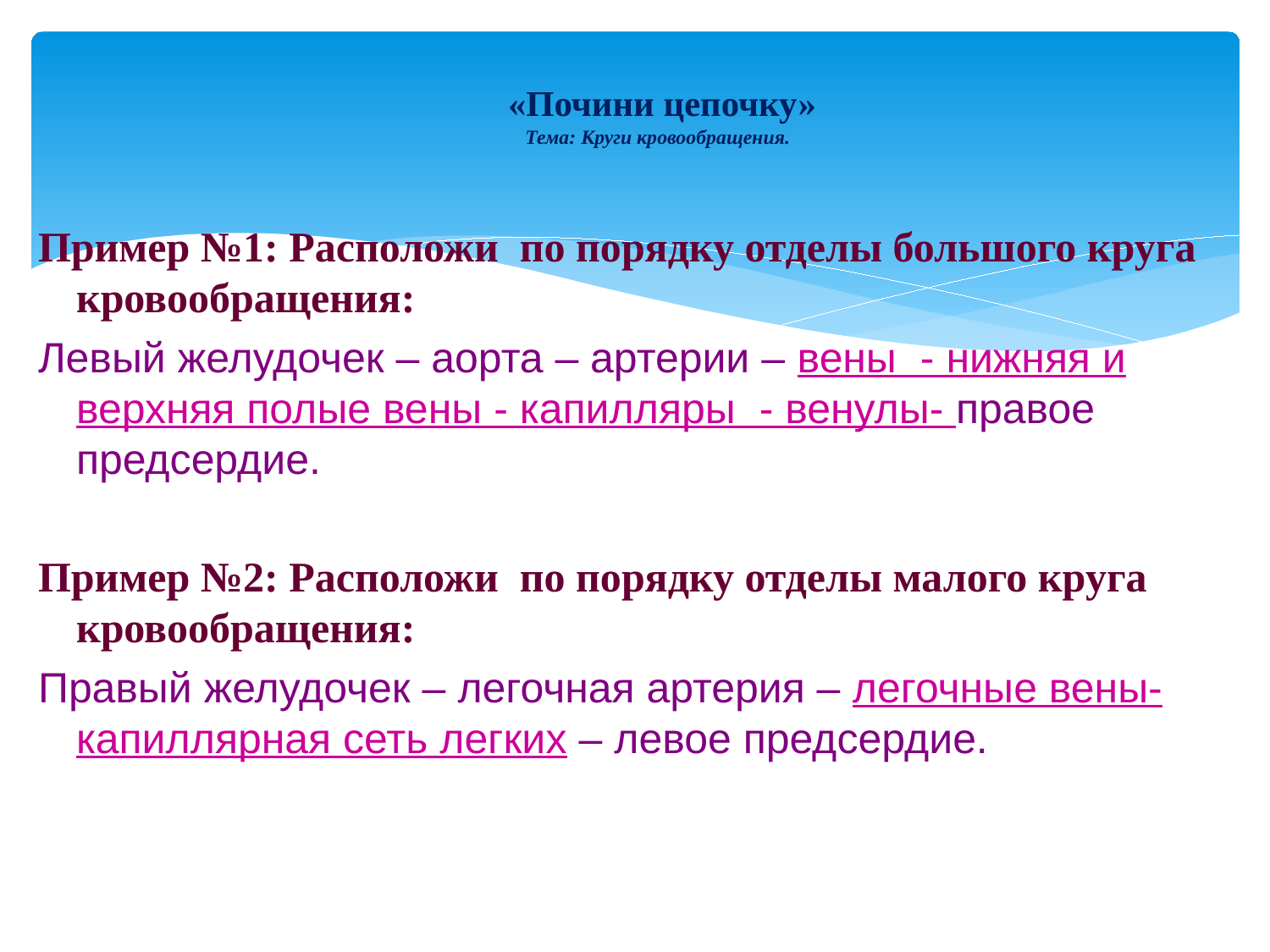

# «Почини цепочку» Тема: Круги кровообращения.
Пример №1: Расположи  по порядку отделы большого круга кровообращения:
Левый желудочек – аорта – артерии – вены  - нижняя и верхняя полые вены - капилляры  - венулы- правое предсердие.

Пример №2: Расположи  по порядку отделы малого круга кровообращения:
Правый желудочек – легочная артерия – легочные вены- капиллярная сеть легких – левое предсердие.